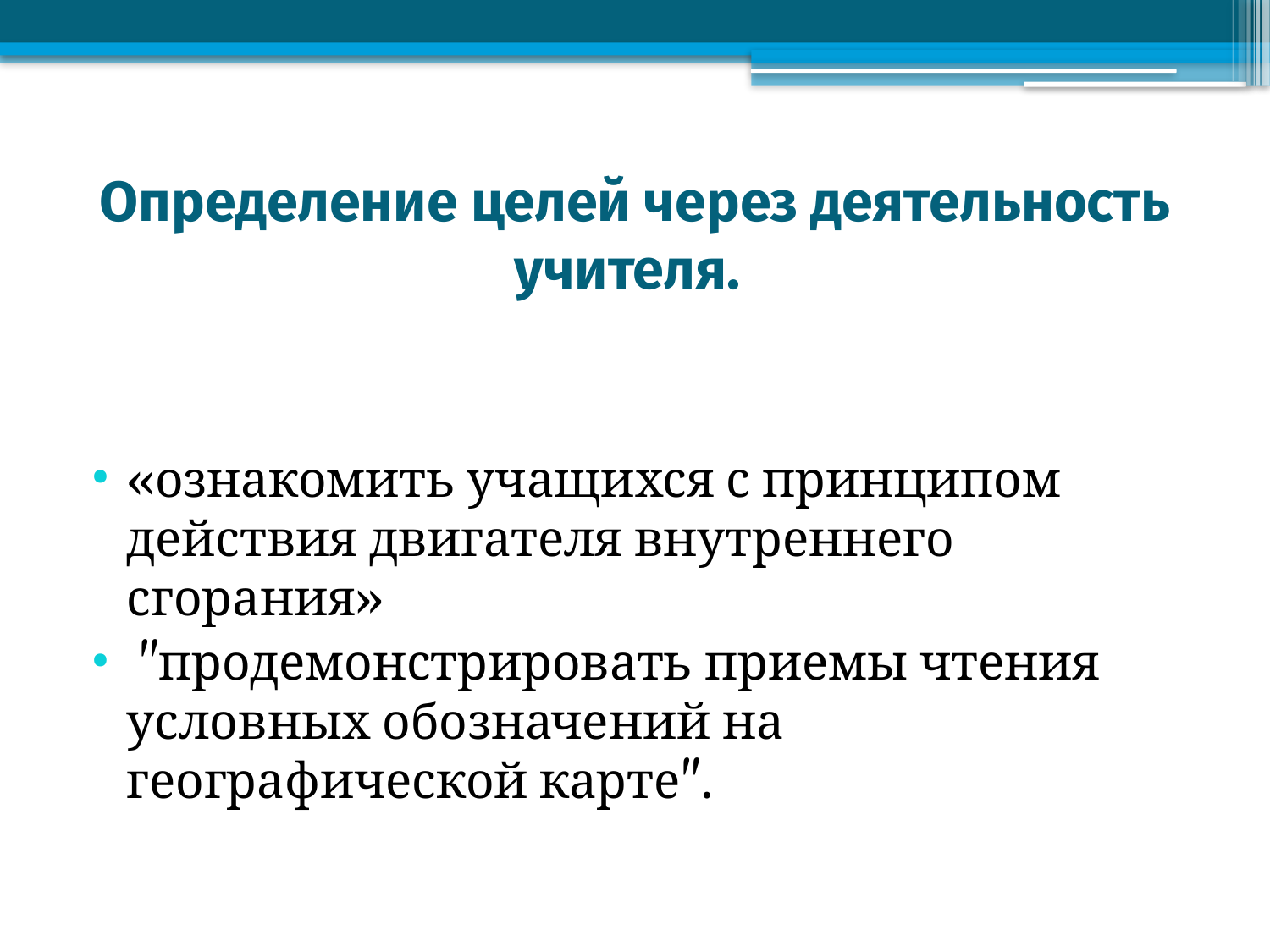

# Определение целей через деятельность учителя.

«ознакомить учащихся с принципом действия двигателя внутреннего сгорания»
 "продемонстрировать приемы чтения условных обозначений на географической карте".